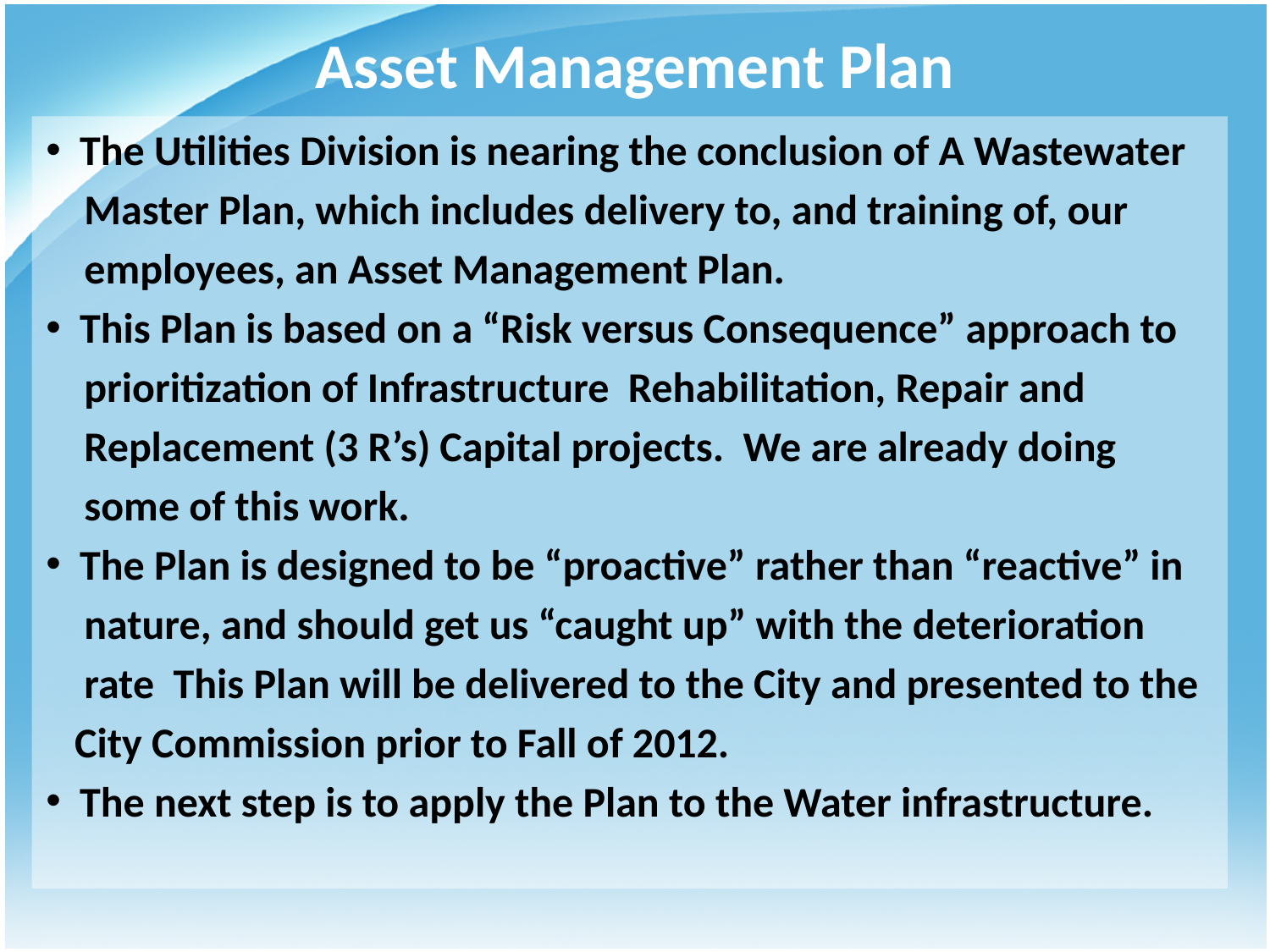

# Asset Management Plan
  The Utilities Division is nearing the conclusion of A Wastewater
    Master Plan, which includes delivery to, and training of, our
    employees, an Asset Management Plan.
  This Plan is based on a “Risk versus Consequence” approach to
    prioritization of Infrastructure  Rehabilitation, Repair and
    Replacement (3 R’s) Capital projects.  We are already doing
    some of this work.
  The Plan is designed to be “proactive” rather than “reactive” in
    nature, and should get us “caught up” with the deterioration
    rate  This Plan will be delivered to the City and presented to the
   City Commission prior to Fall of 2012.
  The next step is to apply the Plan to the Water infrastructure.